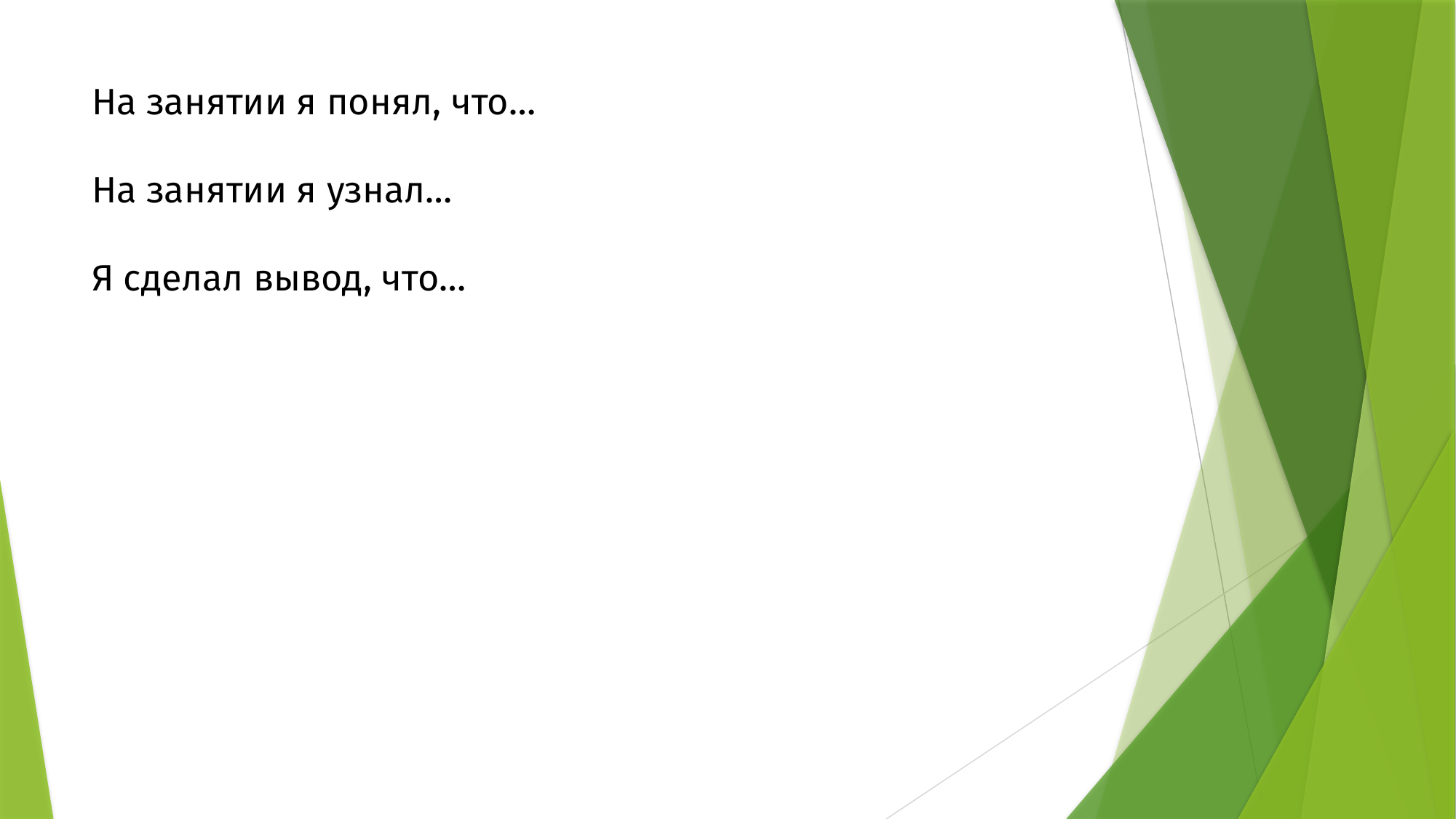

# На занятии я понял, что… На занятии я узнал… Я сделал вывод, что…